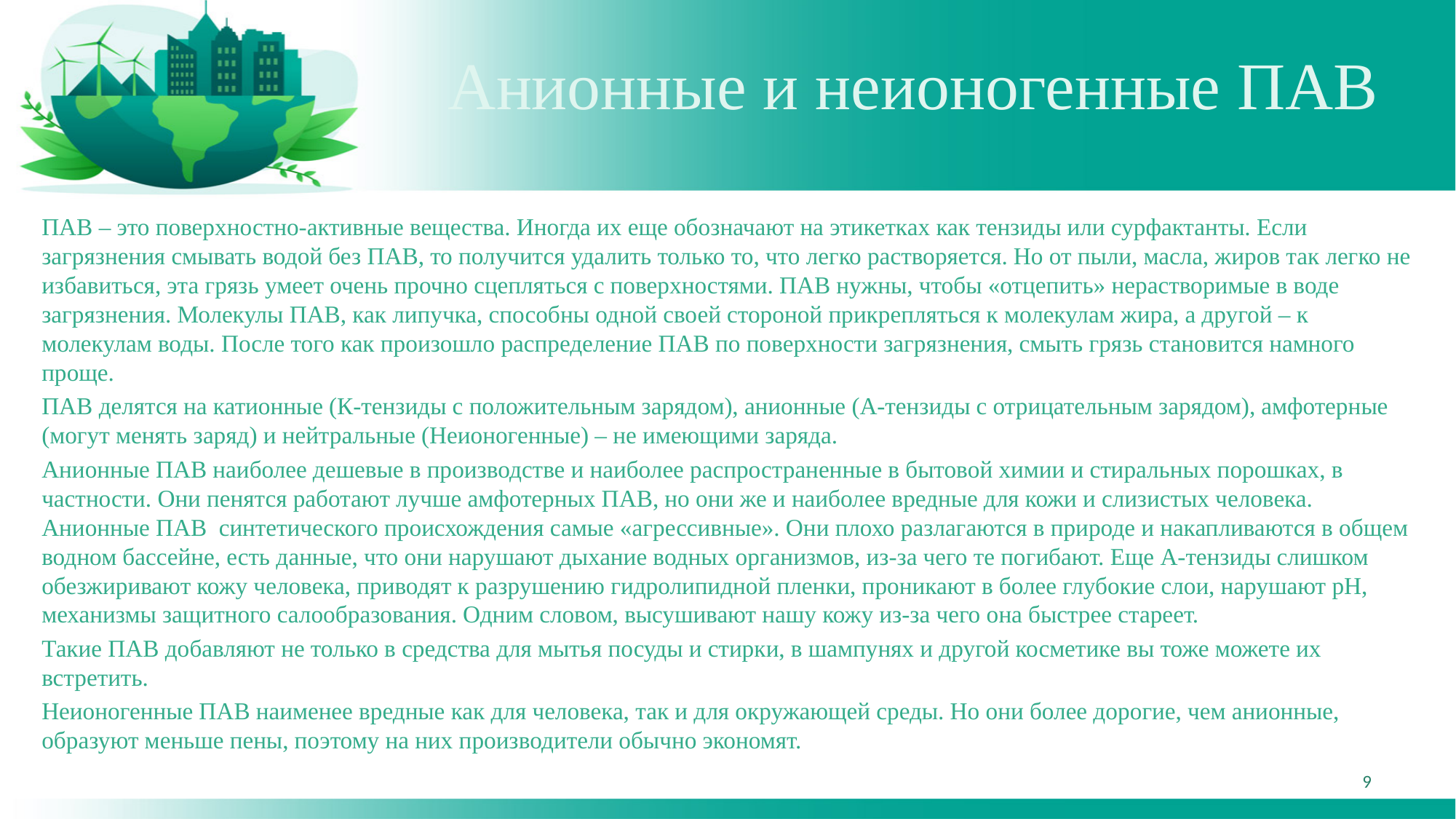

# Анионные и неионогенные ПАВ
ПАВ – это поверхностно-активные вещества. Иногда их еще обозначают на этикетках как тензиды или сурфактанты. Если загрязнения смывать водой без ПАВ, то получится удалить только то, что легко растворяется. Но от пыли, масла, жиров так легко не избавиться, эта грязь умеет очень прочно сцепляться с поверхностями. ПАВ нужны, чтобы «отцепить» нерастворимые в воде загрязнения. Молекулы ПАВ, как липучка, способны одной своей стороной прикрепляться к молекулам жира, а другой – к молекулам воды. После того как произошло распределение ПАВ по поверхности загрязнения, смыть грязь становится намного проще.
ПАВ делятся на катионные (К-тензиды с положительным зарядом), анионные (А-тензиды с отрицательным зарядом), амфотерные (могут менять заряд) и нейтральные (Неионогенные) – не имеющими заряда.
Анионные ПАВ наиболее дешевые в производстве и наиболее распространенные в бытовой химии и стиральных порошках, в частности. Они пенятся работают лучше амфотерных ПАВ, но они же и наиболее вредные для кожи и слизистых человека. Анионные ПАВ  синтетического происхождения самые «агрессивные». Они плохо разлагаются в природе и накапливаются в общем водном бассейне, есть данные, что они нарушают дыхание водных организмов, из-за чего те погибают. Еще А-тензиды слишком обезжиривают кожу человека, приводят к разрушению гидролипидной пленки, проникают в более глубокие слои, нарушают pH, механизмы защитного салообразования. Одним словом, высушивают нашу кожу из-за чего она быстрее стареет.
Такие ПАВ добавляют не только в средства для мытья посуды и стирки, в шампунях и другой косметике вы тоже можете их встретить.
Неионогенные ПАВ наименее вредные как для человека, так и для окружающей среды. Но они более дорогие, чем анионные, образуют меньше пены, поэтому на них производители обычно экономят.

9